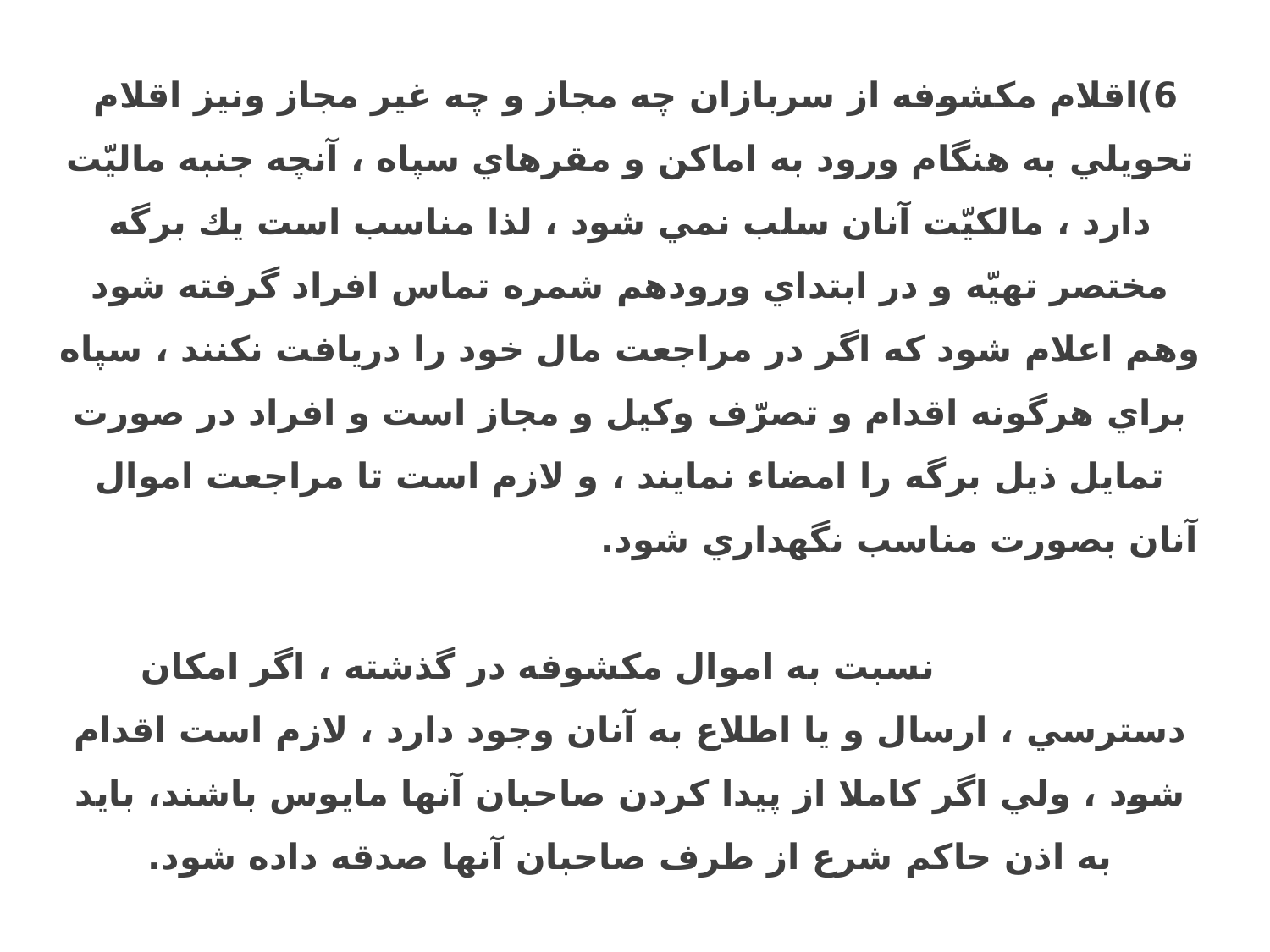

6)اقلام مكشوفه از سربازان چه مجاز و چه غير مجاز ونیز اقلام  تحويلي به هنگام ورود به اماكن و مقرهاي سپاه ، آنچه جنبه ماليّت دارد ، مالكيّت آنان سلب نمي شود ، لذا مناسب است يك برگه مختصر تهيّه و در ابتداي ورودهم شمره تماس افراد گرفته شود وهم اعلام شود كه اگر در مراجعت مال خود را دريافت نكنند ، سپاه براي هرگونه اقدام و تصرّف وكيل و مجاز است و افراد در صورت تمايل ذيل برگه را امضاء نمايند ، و لازم است تا مراجعت اموال آنان بصورت مناسب نگهداري شود.                                                                                                                                                          نسبت به اموال مكشوفه در گذشته ، اگر امكان دسترسي ، ارسال و يا اطلاع به آنان وجود دارد ، لازم است اقدام شود ، ولي اگر كاملا از پيدا كردن صاحبان آنها مايوس باشند، بايد به اذن حاكم شرع از طرف صاحبان آنها صدقه داده شود.